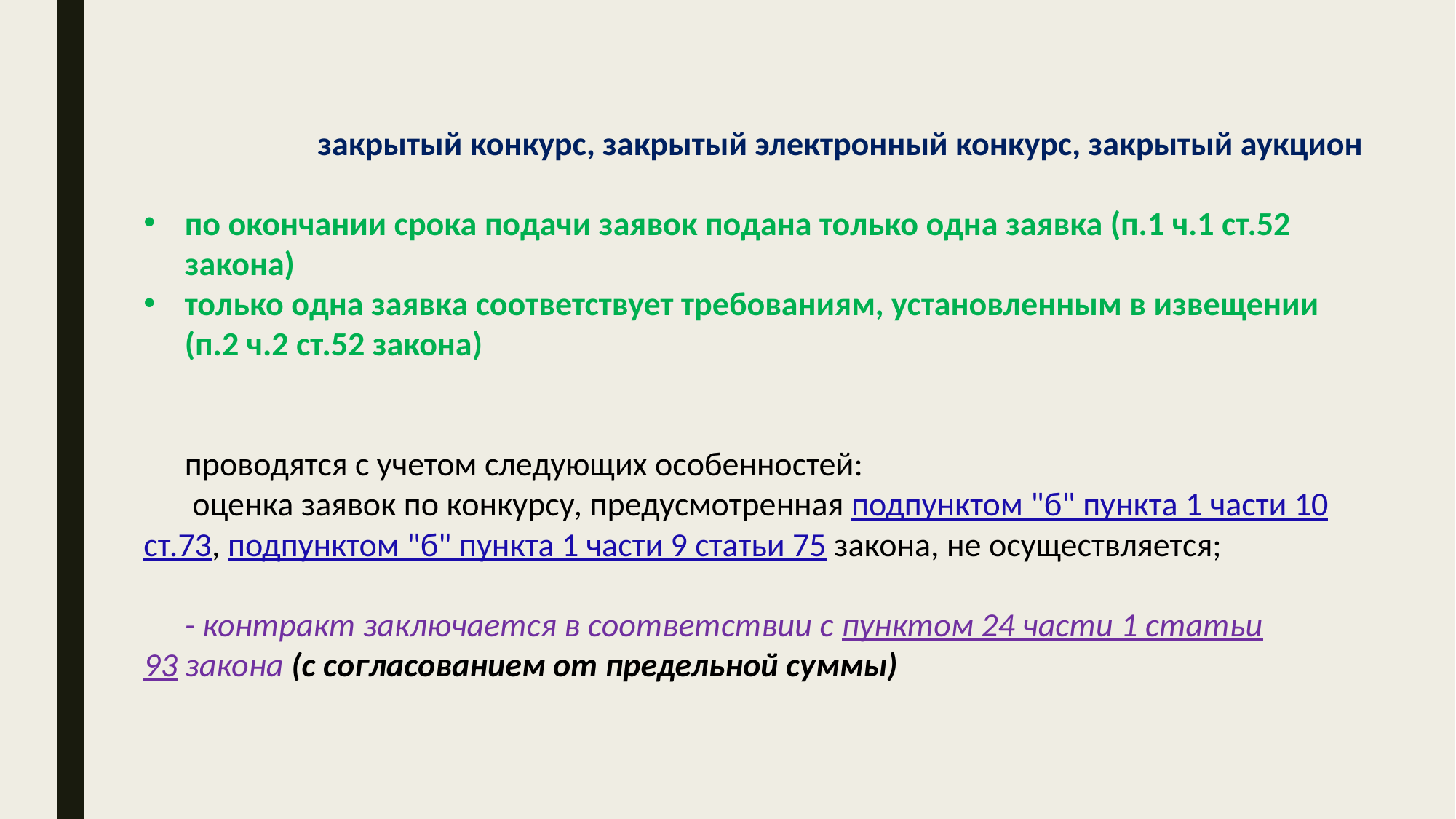

закрытый конкурс, закрытый электронный конкурс, закрытый аукцион

по окончании срока подачи заявок подана только одна заявка (п.1 ч.1 ст.52 закона)
только одна заявка соответствует требованиям, установленным в извещении (п.2 ч.2 ст.52 закона)

проводятся с учетом следующих особенностей:
 оценка заявок по конкурсу, предусмотренная подпунктом "б" пункта 1 части 10 ст.73, подпунктом "б" пункта 1 части 9 статьи 75 закона, не осуществляется;

- контракт заключается в соответствии с пунктом 24 части 1 статьи 93 закона (с согласованием от предельной суммы)